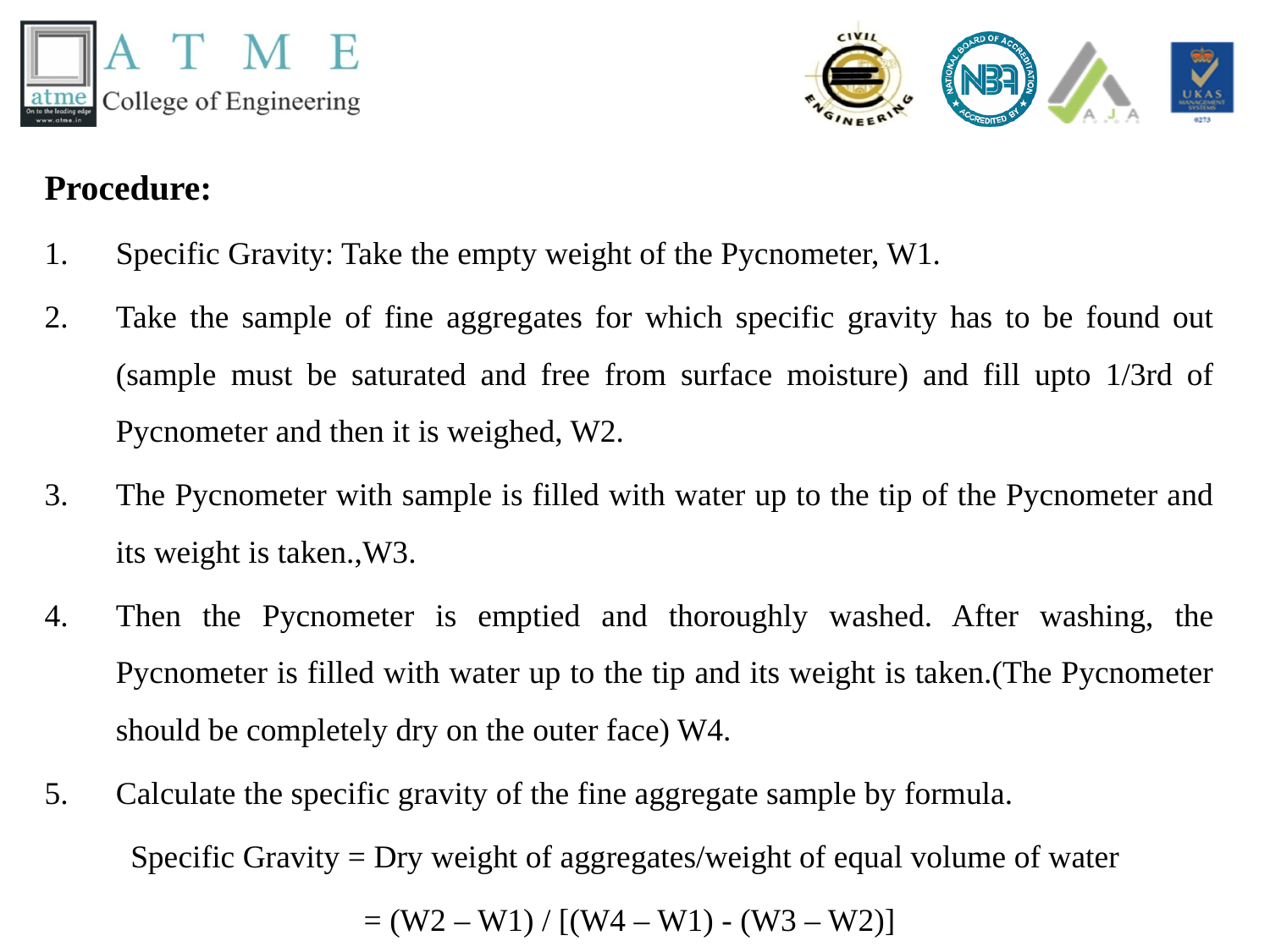

Procedure:
Specific Gravity: Take the empty weight of the Pycnometer, W1.
Take the sample of fine aggregates for which specific gravity has to be found out (sample must be saturated and free from surface moisture) and fill upto 1/3rd of Pycnometer and then it is weighed, W2.
The Pycnometer with sample is filled with water up to the tip of the Pycnometer and its weight is taken.,W3.
Then the Pycnometer is emptied and thoroughly washed. After washing, the Pycnometer is filled with water up to the tip and its weight is taken.(The Pycnometer should be completely dry on the outer face) W4.
Calculate the specific gravity of the fine aggregate sample by formula.
Specific Gravity = Dry weight of aggregates/weight of equal volume of water
= (W2 – W1) / [(W4 – W1) - (W3 – W2)]